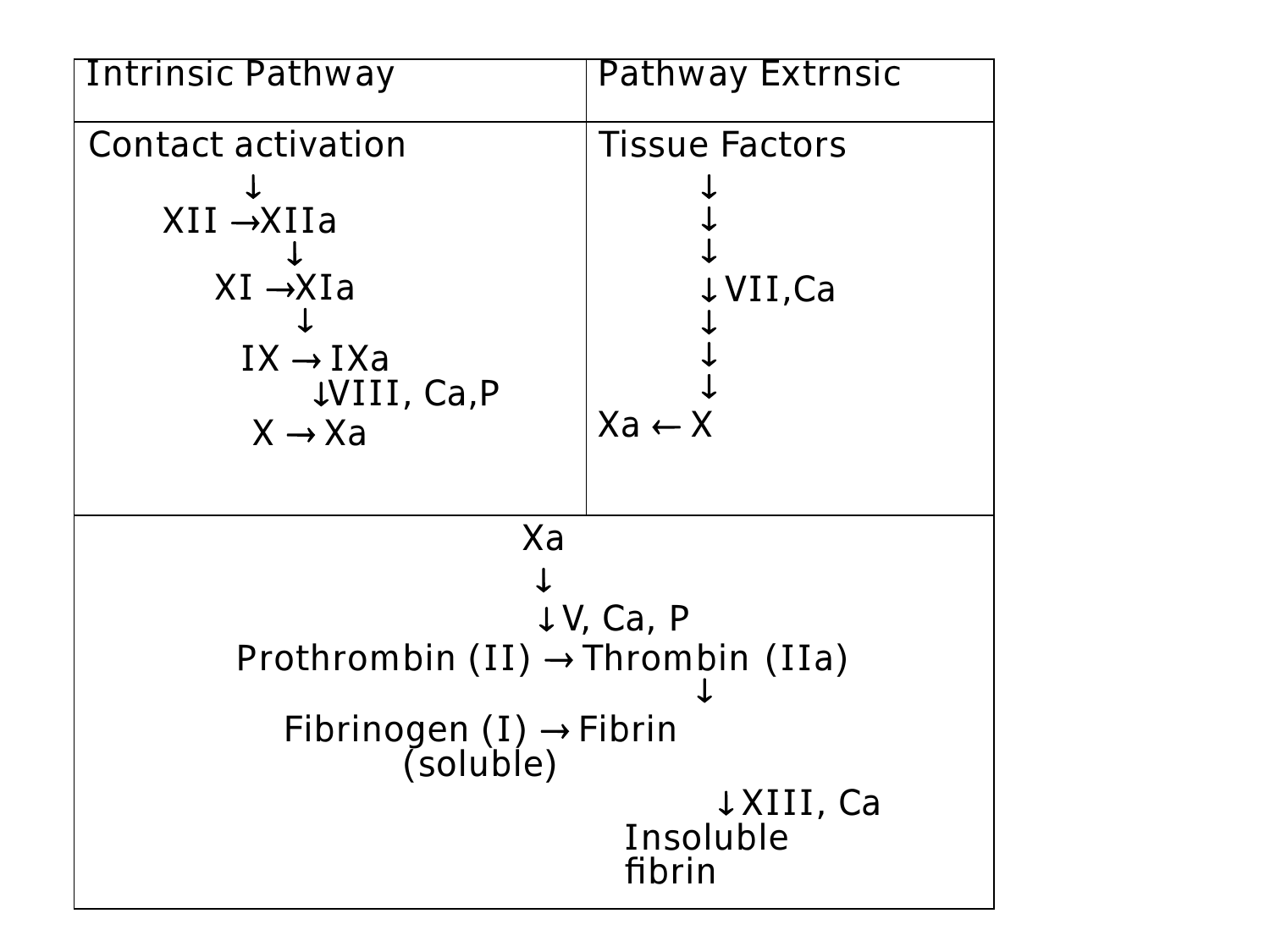

| Intrinsic Pathway | Pathway Extrnsic |
| --- | --- |
| Contact activation ↓ XII →XIIa ↓ XI →XIa ↓ IX → IXa ↓VIII, Ca,P X → Xa | Tissue Factors ↓ ↓ ↓ ↓ VII,Ca ↓ ↓ ↓ Xa ← X |
| Xa ↓ ↓ V, Ca, P Prothrombin (II) → Thrombin (IIa) ↓ Fibrinogen (I) → Fibrin (soluble) ↓ XIII, Ca Insoluble fibrin |  |